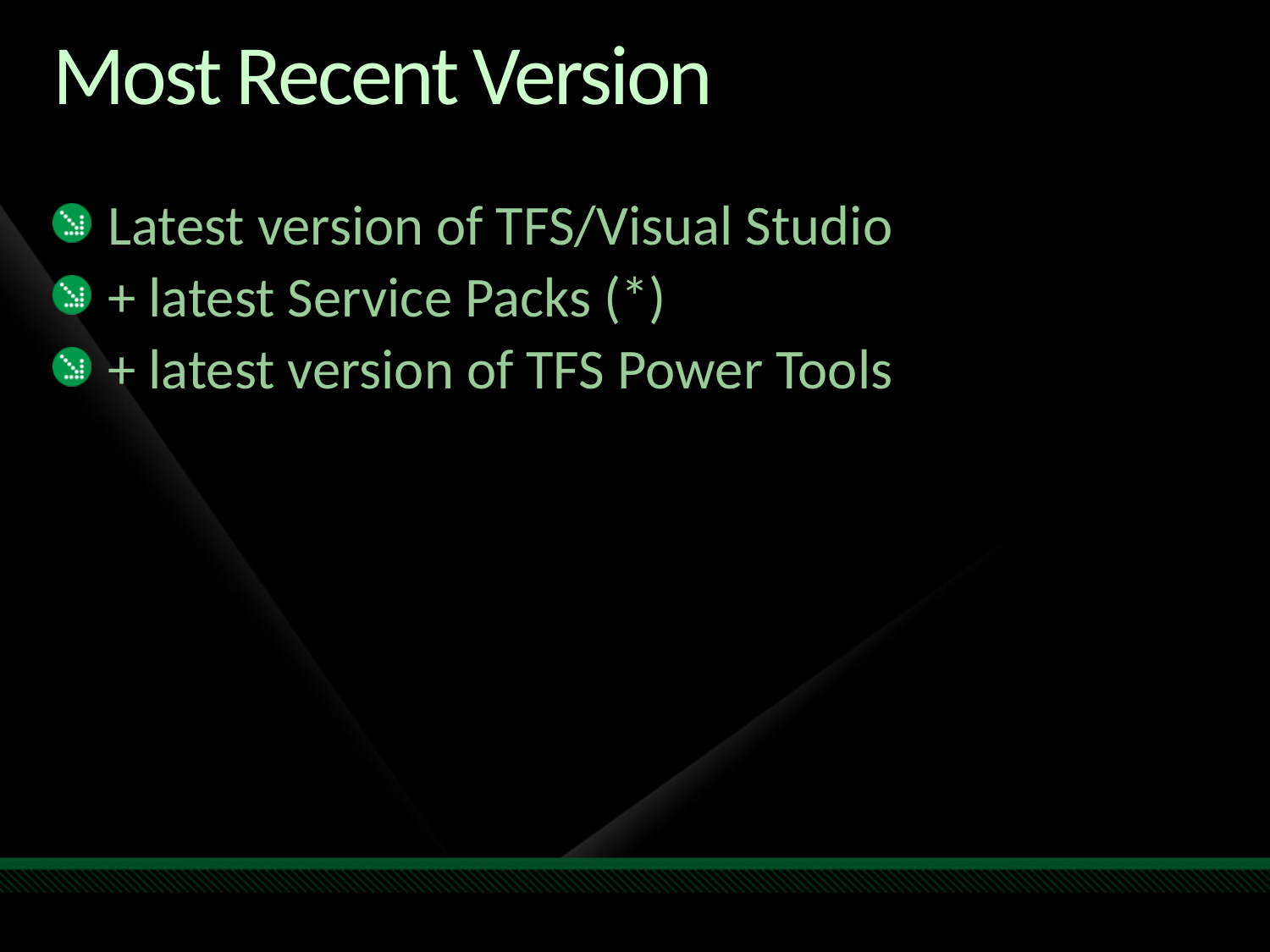

# Most Recent Version
Latest version of TFS/Visual Studio
+ latest Service Packs (*)
+ latest version of TFS Power Tools